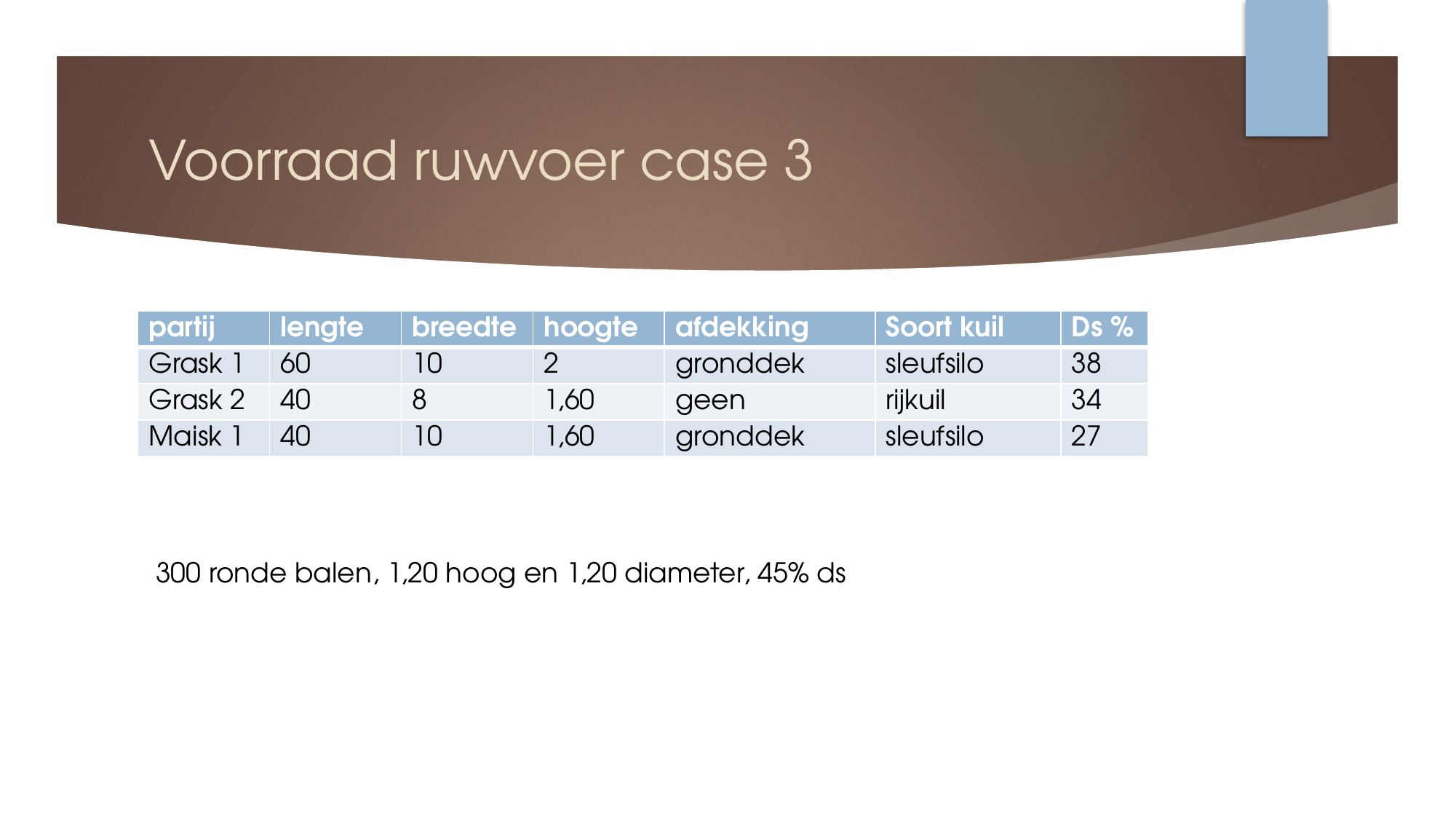

# Voorraad ruwvoer case 3
| partij | lengte | breedte | hoogte | afdekking | Soort kuil | Ds % |
| --- | --- | --- | --- | --- | --- | --- |
| Grask 1 | 60 | 10 | 2 | gronddek | sleufsilo | 38 |
| Grask 2 | 40 | 8 | 1,60 | geen | rijkuil | 34 |
| Maisk 1 | 40 | 10 | 1,60 | gronddek | sleufsilo | 27 |
300 ronde balen, 1,20 hoog en 1,20 diameter, 45% ds